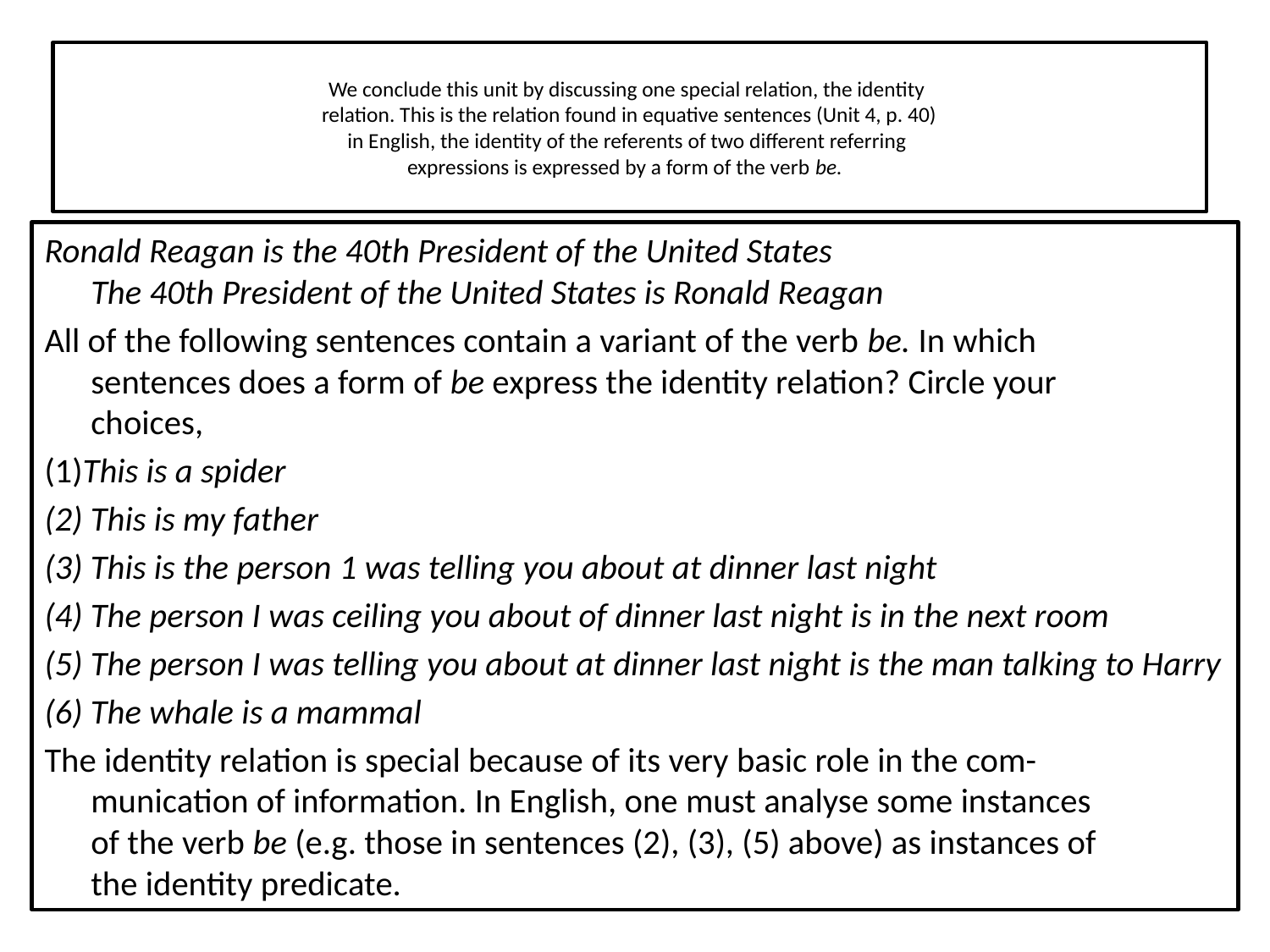

# We conclude this unit by discussing one special relation, the identity relation. This is the relation found in equative sentences (Unit 4, p. 40) in English, the identity of the referents of two different referring expressions is expressed by a form of the verb be.
Ronald Reagan is the 40th President of the United States
The 40th President of the United States is Ronald Reagan
All of the following sentences contain a variant of the verb be. In which
sentences does a form of be express the identity relation? Circle your
choices,
(1)This is a spider
(2) This is my father
(3) This is the person 1 was telling you about at dinner last night
(4) The person I was ceiling you about of dinner last night is in the next room
(5) The person I was telling you about at dinner last night is the man talking to Harry
(6) The whale is a mammal
The identity relation is special because of its very basic role in the com-
munication of information. In English, one must analyse some instances
of the verb be (e.g. those in sentences (2), (3), (5) above) as instances of
the identity predicate.